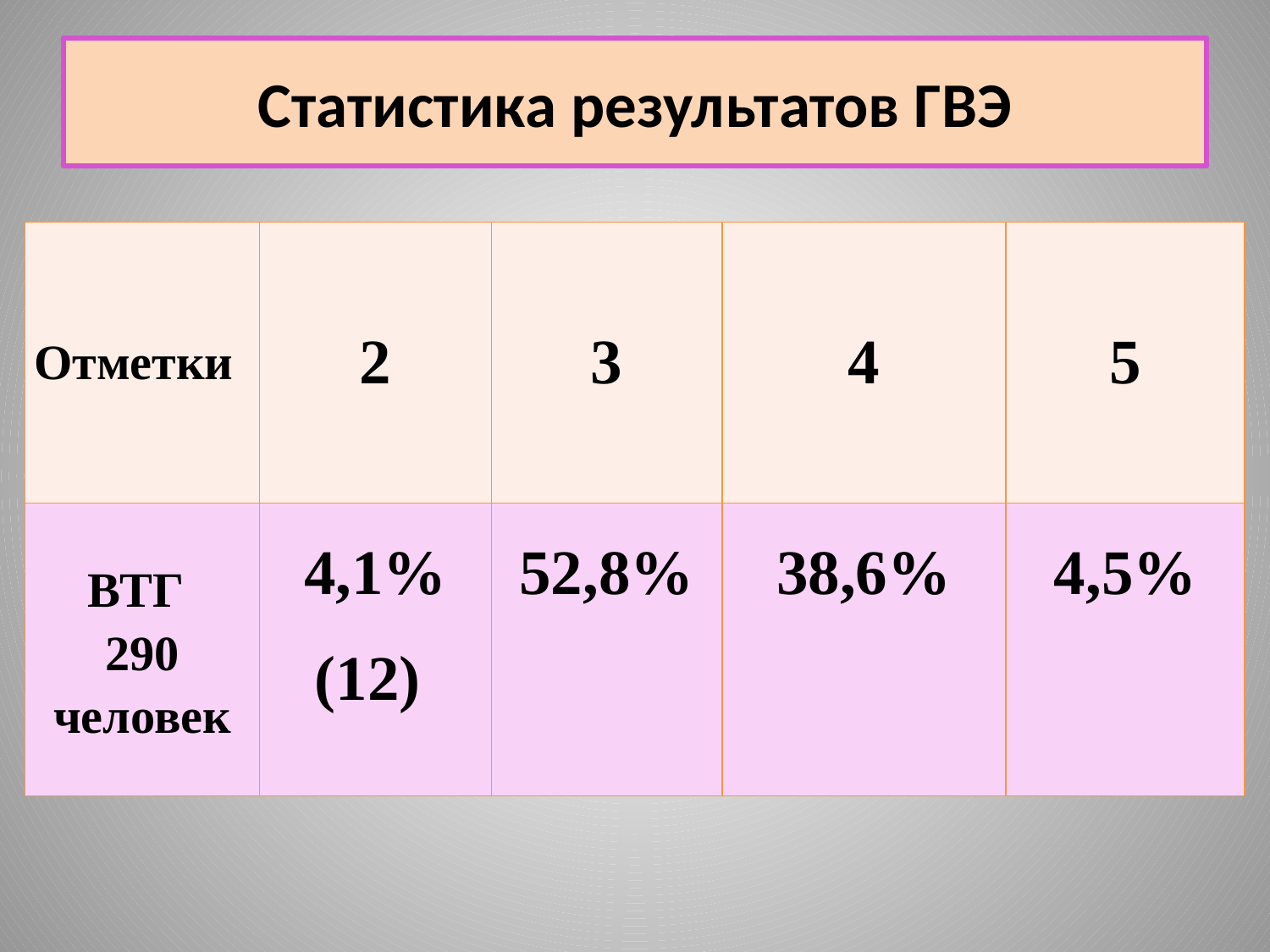

# Статистика результатов ГВЭ
| Отметки | 2 | 3 | 4 | 5 |
| --- | --- | --- | --- | --- |
| ВТГ 290 человек | 4,1% (12) | 52,8% | 38,6% | 4,5% |